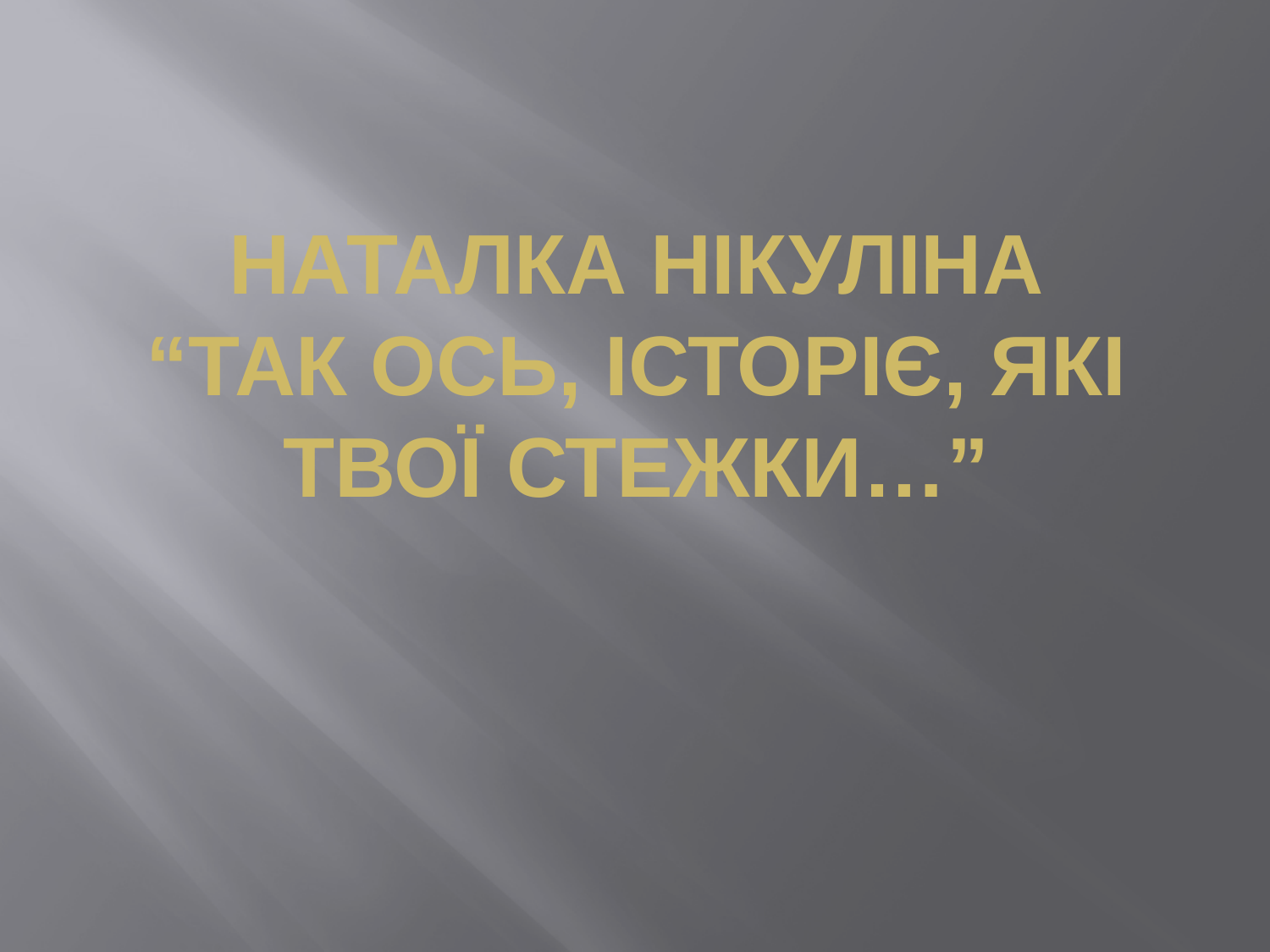

# НАТАЛКА НІКУЛІНА “Так ось, історіє, які твої стежки…”